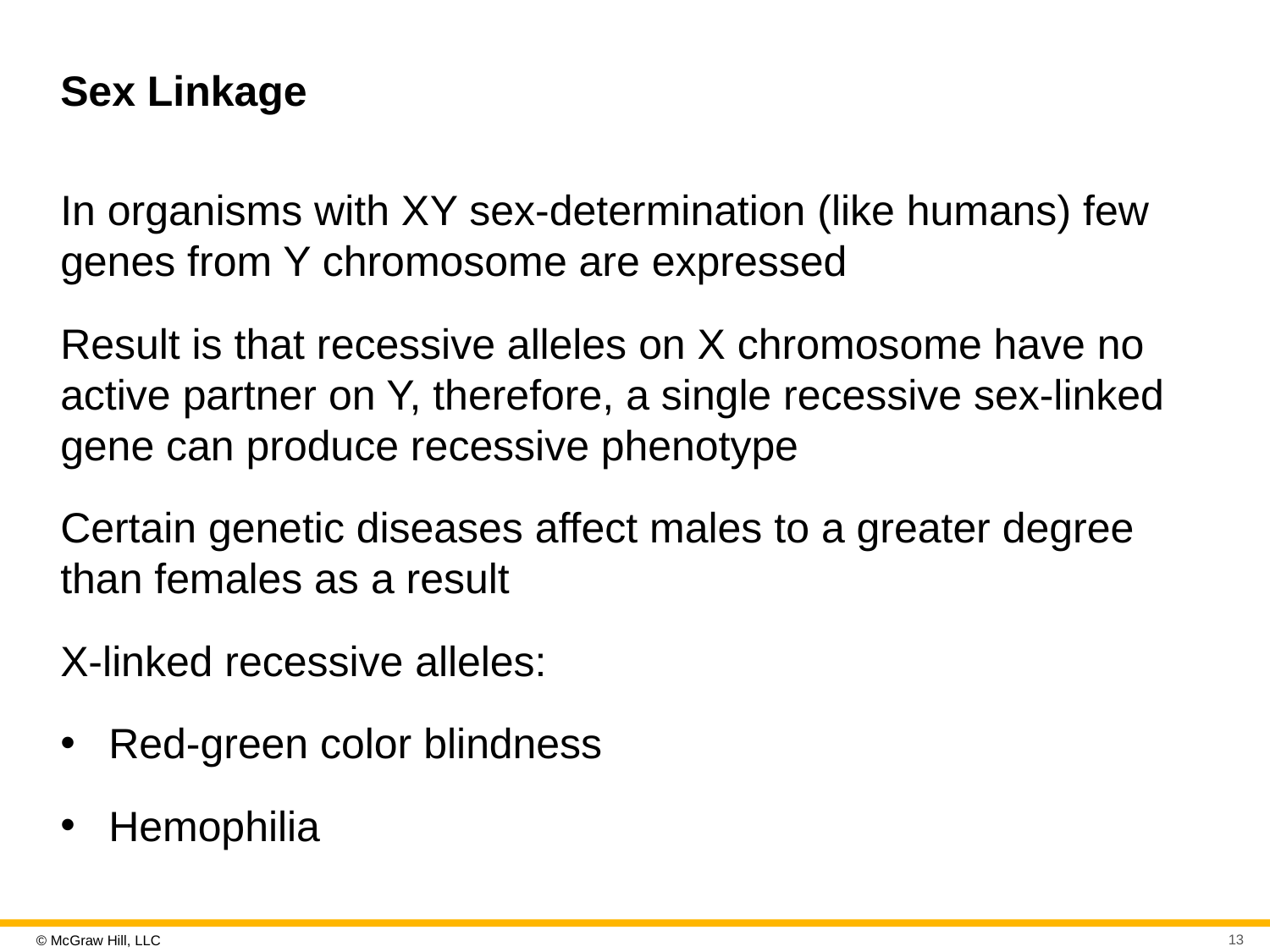

# Sex Linkage
In organisms with X Y sex-determination (like humans) few genes from Y chromosome are expressed
Result is that recessive alleles on X chromosome have no active partner on Y, therefore, a single recessive sex-linked gene can produce recessive phenotype
Certain genetic diseases affect males to a greater degree than females as a result
X-linked recessive alleles:
Red-green color blindness
Hemophilia
13